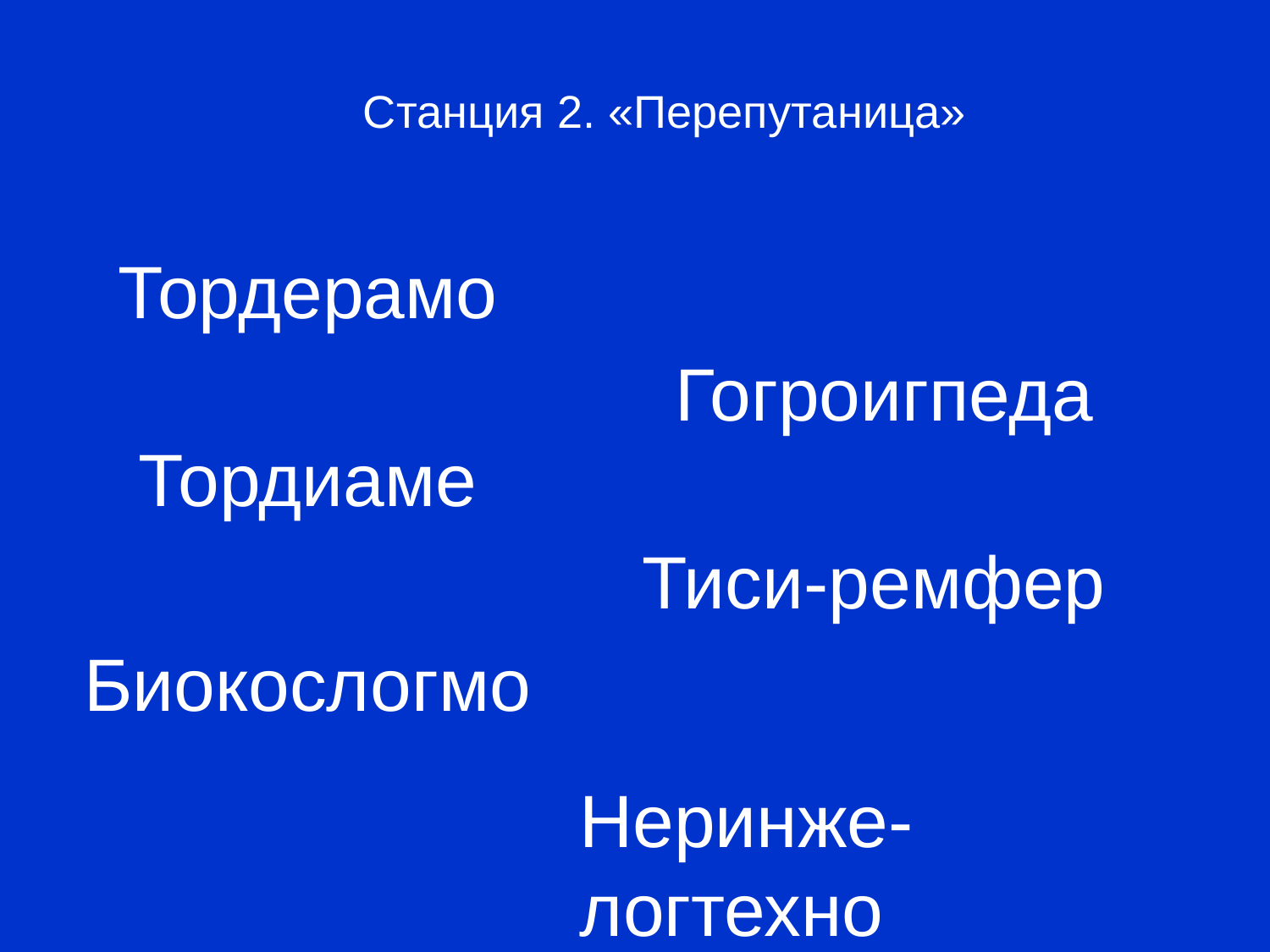

Станция 2. «Перепутаница»
Тордерамо
Гогроигпеда
Тордиаме
Тиси-ремфер
Биокослогмо
Неринже-логтехно